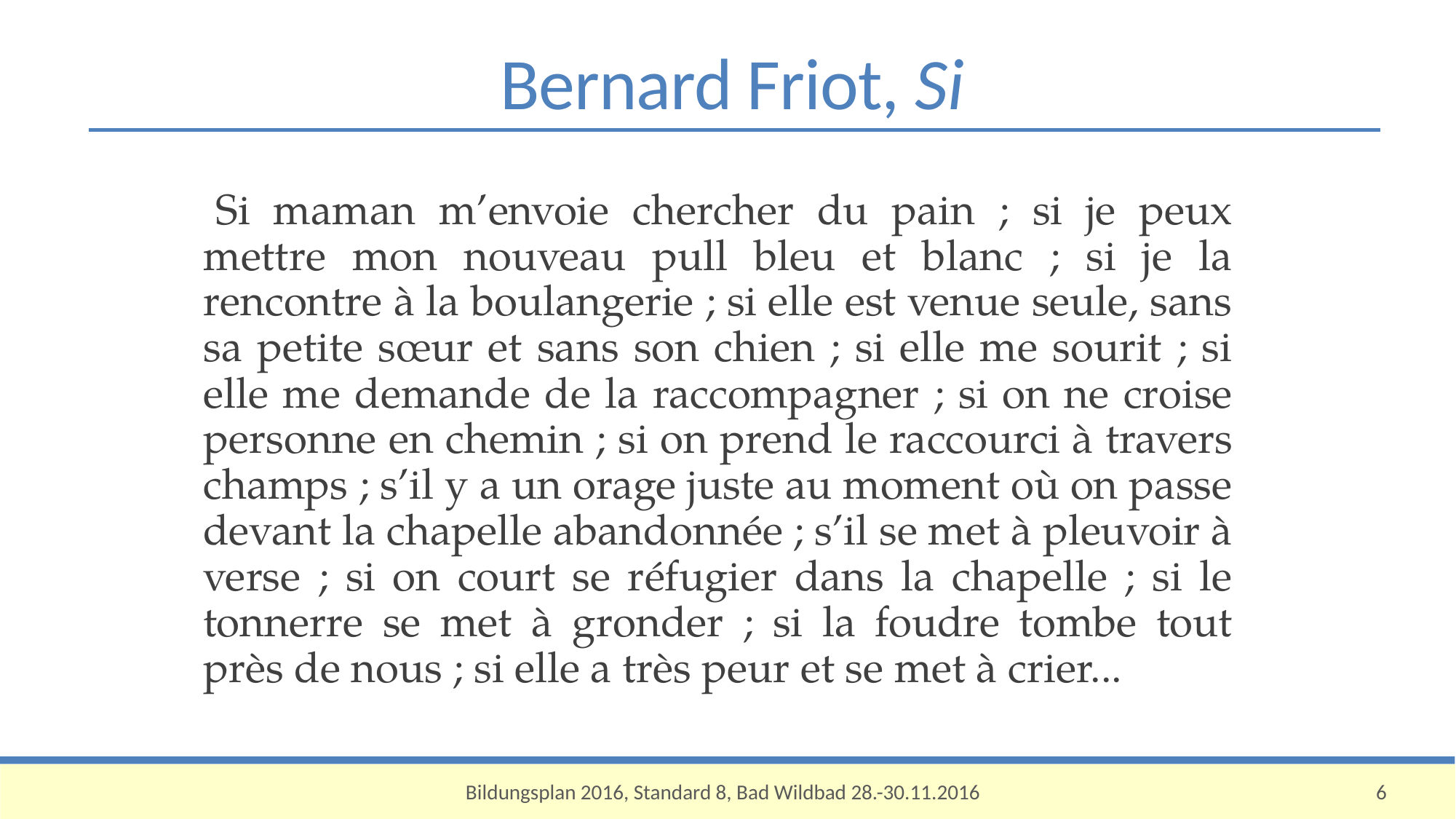

Bernard Friot, Si
 Si maman m’envoie chercher du pain ; si je peux mettre mon nouveau pull bleu et blanc ; si je la rencontre à la boulangerie ; si elle est venue seule, sans sa petite sœur et sans son chien ; si elle me sourit ; si elle me demande de la raccompagner ; si on ne croise personne en chemin ; si on prend le raccourci à travers champs ; s’il y a un orage juste au moment où on passe devant la chapelle abandonnée ; s’il se met à pleuvoir à verse ; si on court se réfugier dans la chapelle ; si le tonnerre se met à gronder ; si la foudre tombe tout près de nous ; si elle a très peur et se met à crier...